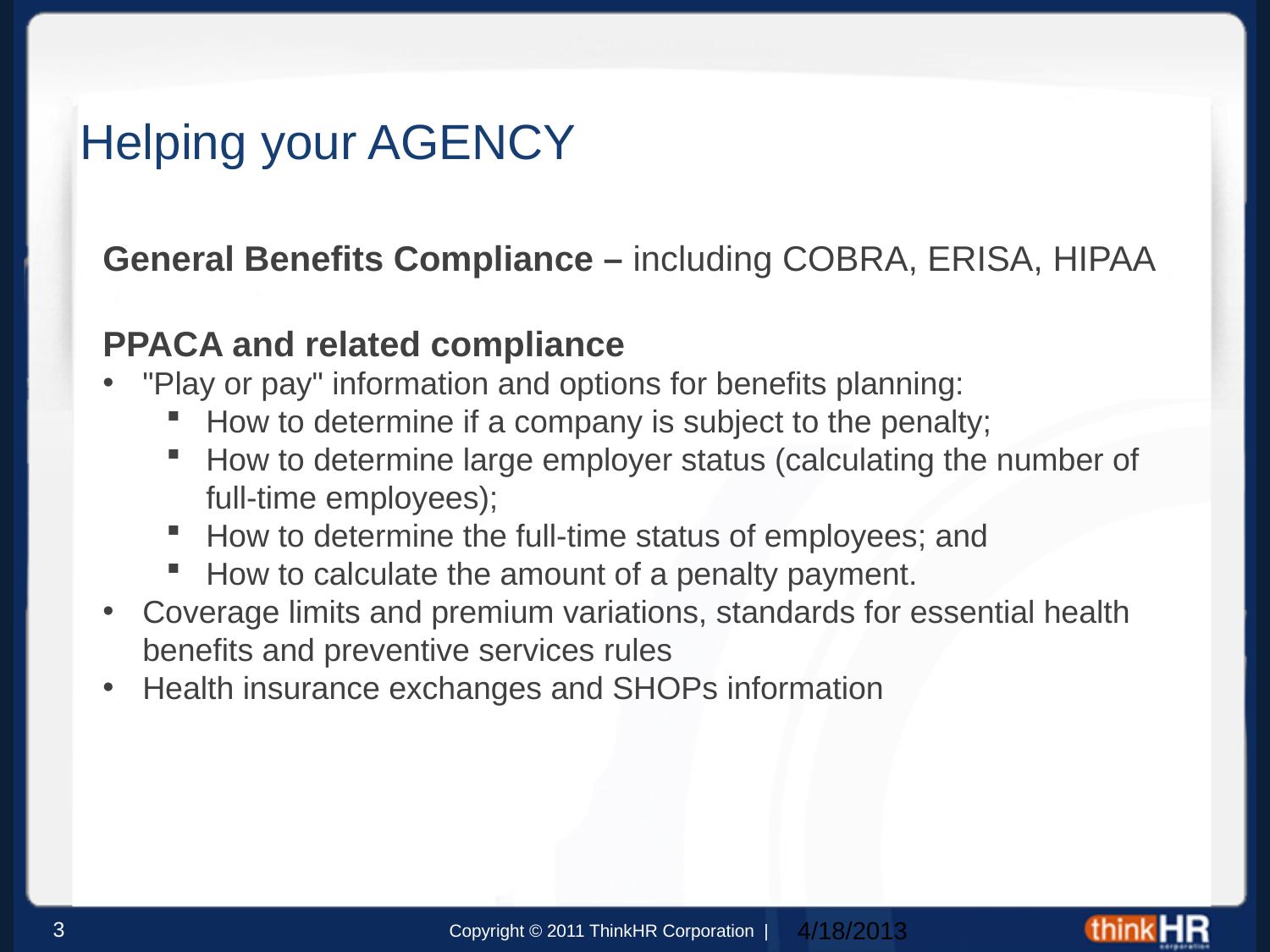

# Helping your AGENCY

General Benefits Compliance – including COBRA, ERISA, HIPAA

PPACA and related compliance
"Play or pay" information and options for benefits planning:
How to determine if a company is subject to the penalty;
How to determine large employer status (calculating the number of full-time employees);
How to determine the full-time status of employees; and
How to calculate the amount of a penalty payment.
Coverage limits and premium variations, standards for essential health benefits and preventive services rules
Health insurance exchanges and SHOPs information

3
4/18/2013
Copyright © 2011 ThinkHR Corporation  |